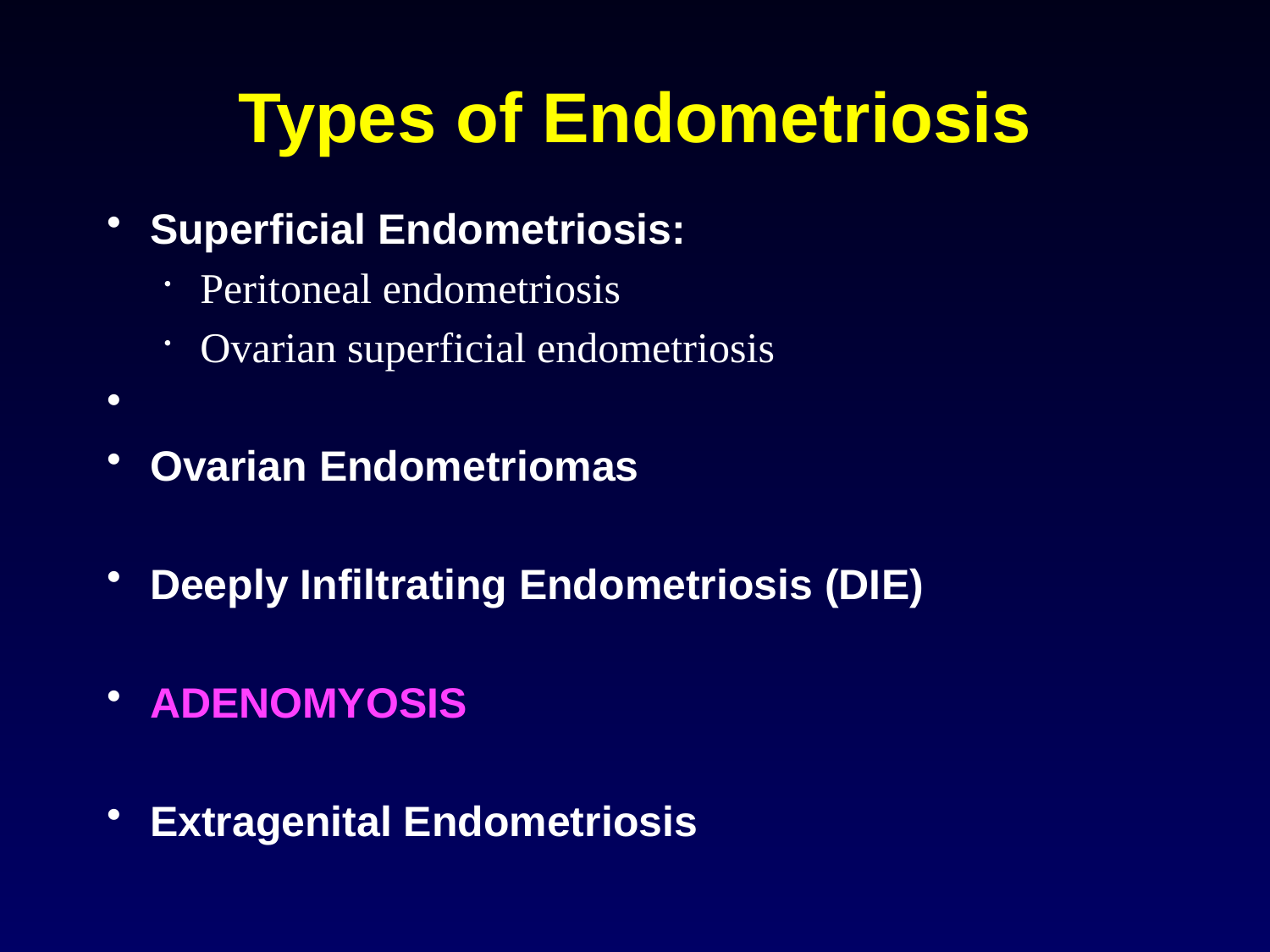

# Types of Endometriosis
Superficial Endometriosis:
Peritoneal endometriosis
Ovarian superficial endometriosis

Ovarian Endometriomas

Deeply Infiltrating Endometriosis (DIE)

ADENOMYOSIS

Extragenital Endometriosis